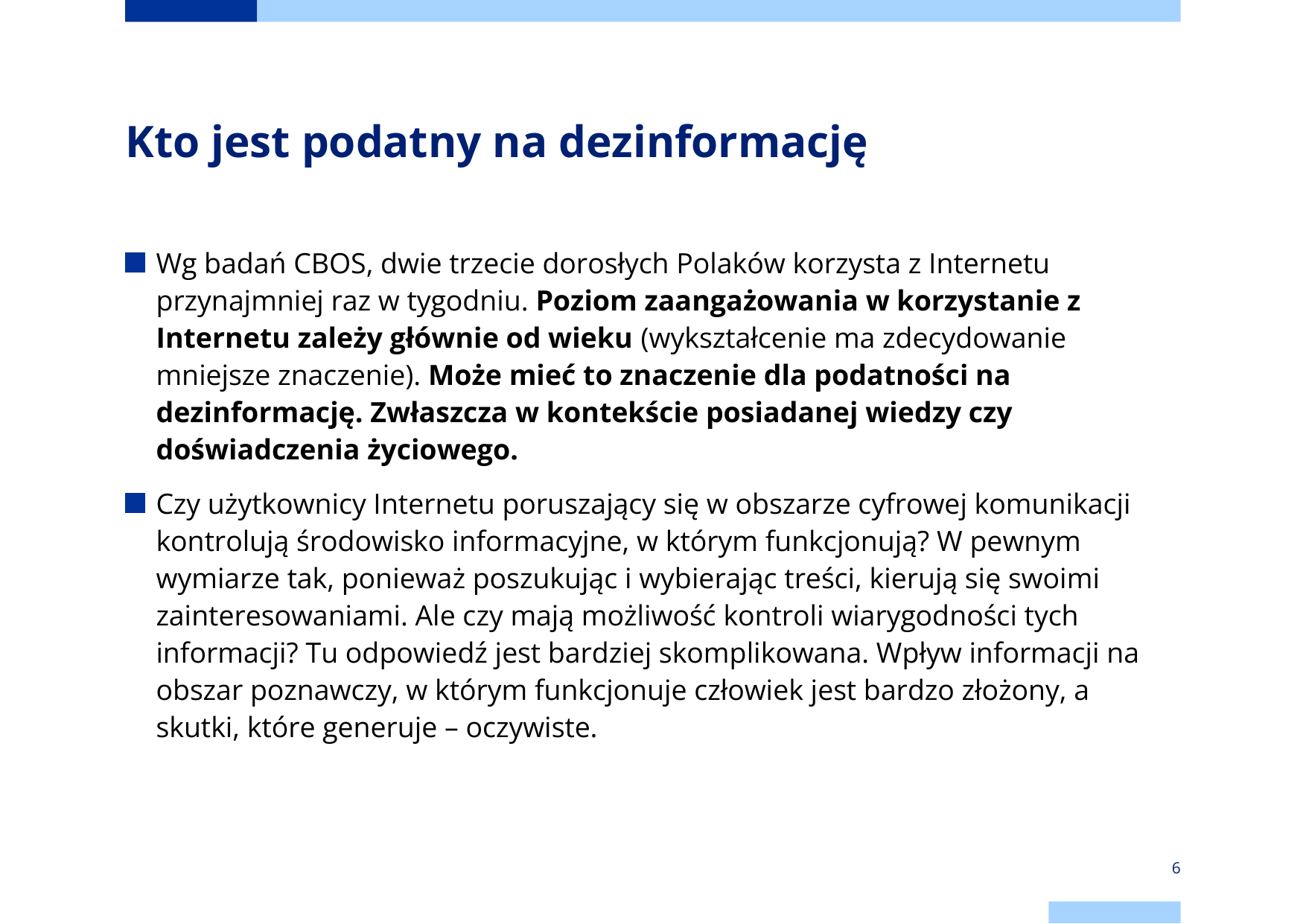

# Kto jest podatny na dezinformację
Wg badań CBOS, dwie trzecie dorosłych Polaków korzysta z Internetu przynajmniej raz w tygodniu. Poziom zaangażowania w korzystanie z Internetu zależy głównie od wieku (wykształcenie ma zdecydowanie mniejsze znaczenie). Może mieć to znaczenie dla podatności na dezinformację. Zwłaszcza w kontekście posiadanej wiedzy czy doświadczenia życiowego.
Czy użytkownicy Internetu poruszający się w obszarze cyfrowej komunikacji kontrolują środowisko informacyjne, w którym funkcjonują? W pewnym wymiarze tak, ponieważ poszukując i wybierając treści, kierują się swoimi zainteresowaniami. Ale czy mają możliwość kontroli wiarygodności tych informacji? Tu odpowiedź jest bardziej skomplikowana. Wpływ informacji na obszar poznawczy, w którym funkcjonuje człowiek jest bardzo złożony, a skutki, które generuje – oczywiste.

6